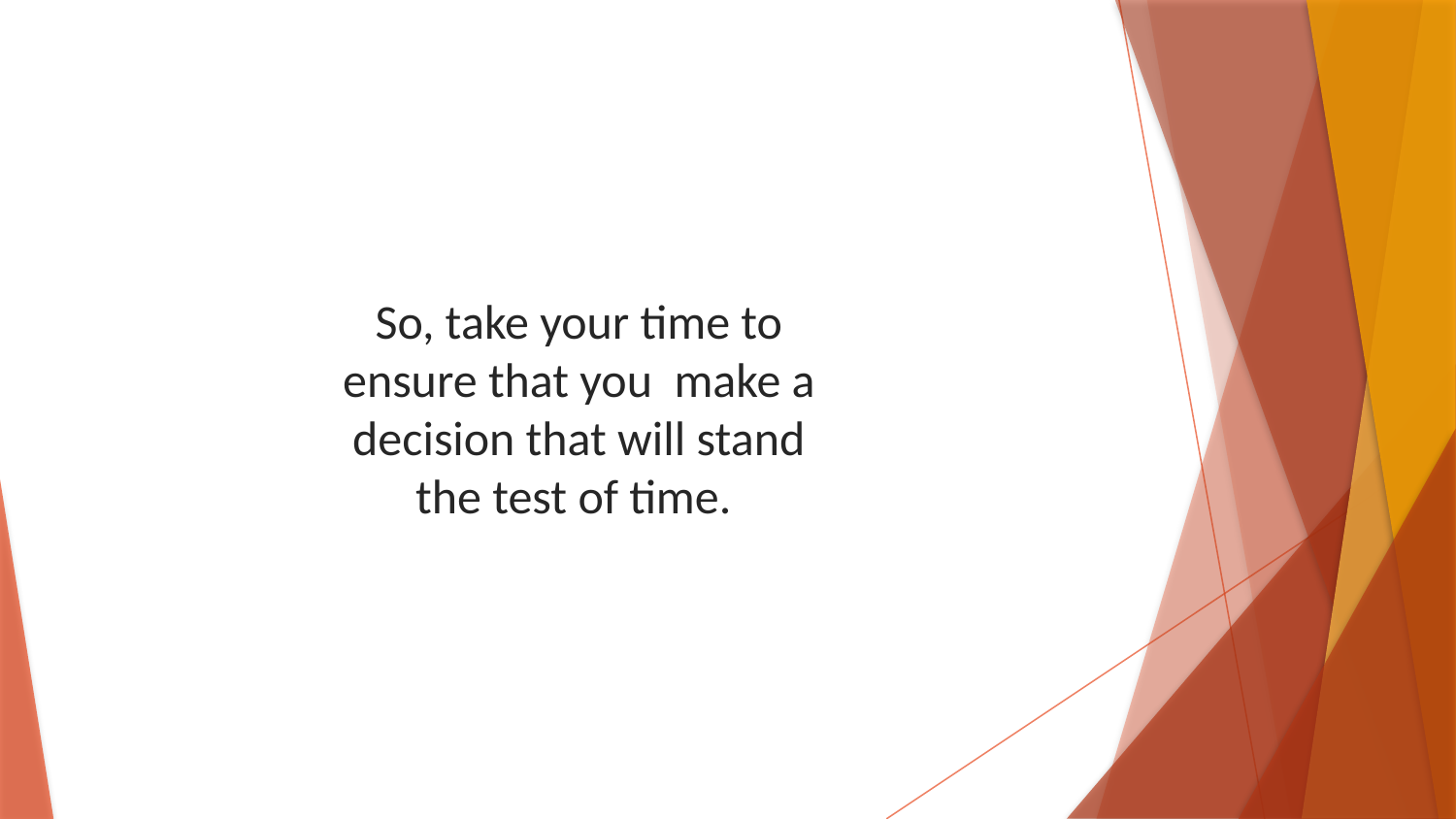

So, take your time to ensure that you  make a decision that will stand the test of time.